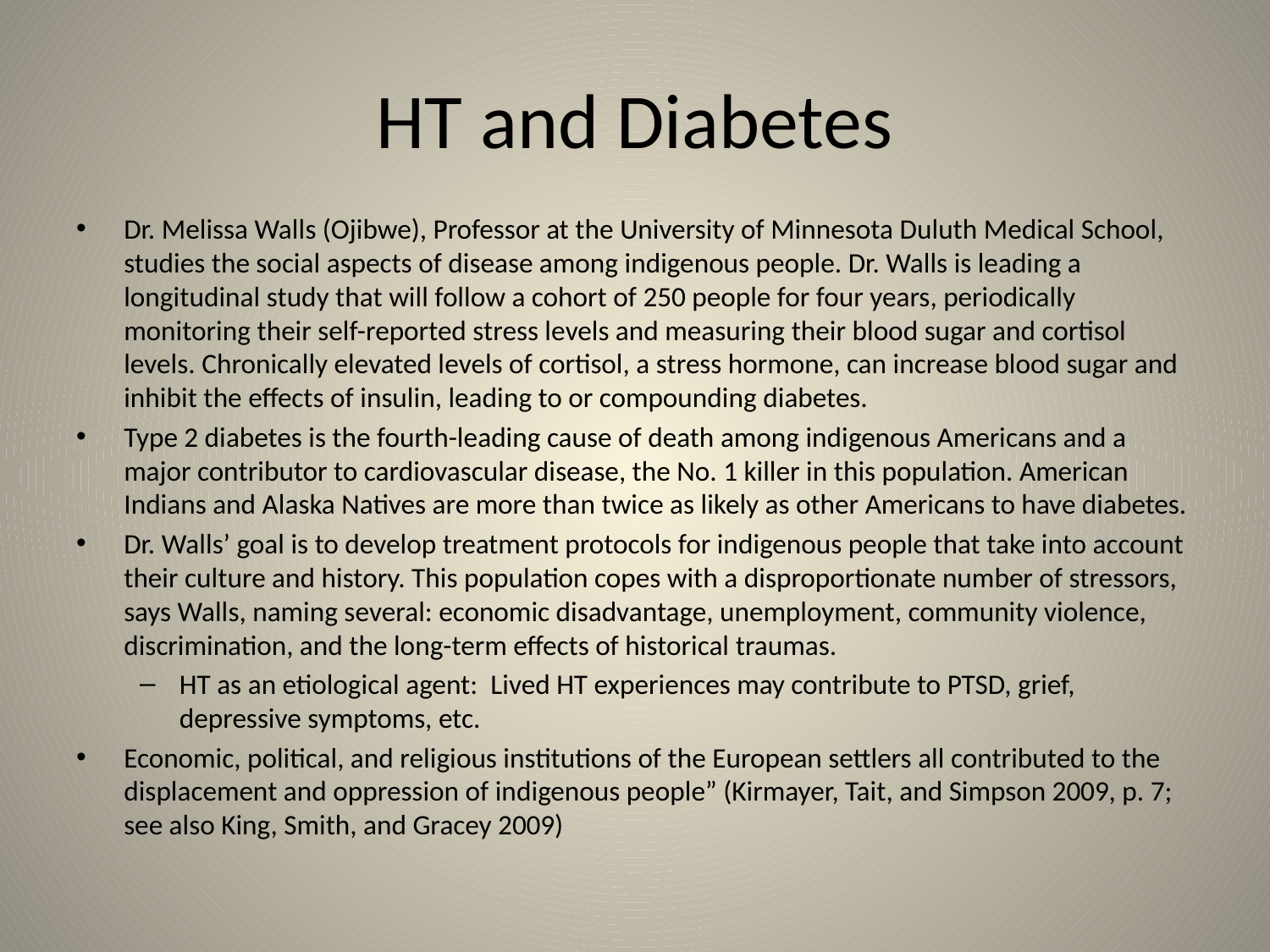

# HT and Diabetes
Dr. Melissa Walls (Ojibwe), Professor at the University of Minnesota Duluth Medical School, studies the social aspects of disease among indigenous people. Dr. Walls is leading a longitudinal study that will follow a cohort of 250 people for four years, periodically monitoring their self-reported stress levels and measuring their blood sugar and cortisol levels. Chronically elevated levels of cortisol, a stress hormone, can increase blood sugar and inhibit the effects of insulin, leading to or compounding diabetes.
Type 2 diabetes is the fourth-leading cause of death among indigenous Americans and a major contributor to cardiovascular disease, the No. 1 killer in this population. American Indians and Alaska Natives are more than twice as likely as other Americans to have diabetes.
Dr. Walls’ goal is to develop treatment protocols for indigenous people that take into account their culture and history. This population copes with a disproportionate number of stressors, says Walls, naming several: economic disadvantage, unemployment, community violence, discrimination, and the long-term effects of historical traumas.
HT as an etiological agent:  Lived HT experiences may contribute to PTSD, grief, depressive symptoms, etc.
Economic, political, and religious institutions of the European settlers all contributed to the displacement and oppression of indigenous people” (Kirmayer, Tait, and Simpson 2009, p. 7; see also King, Smith, and Gracey 2009)